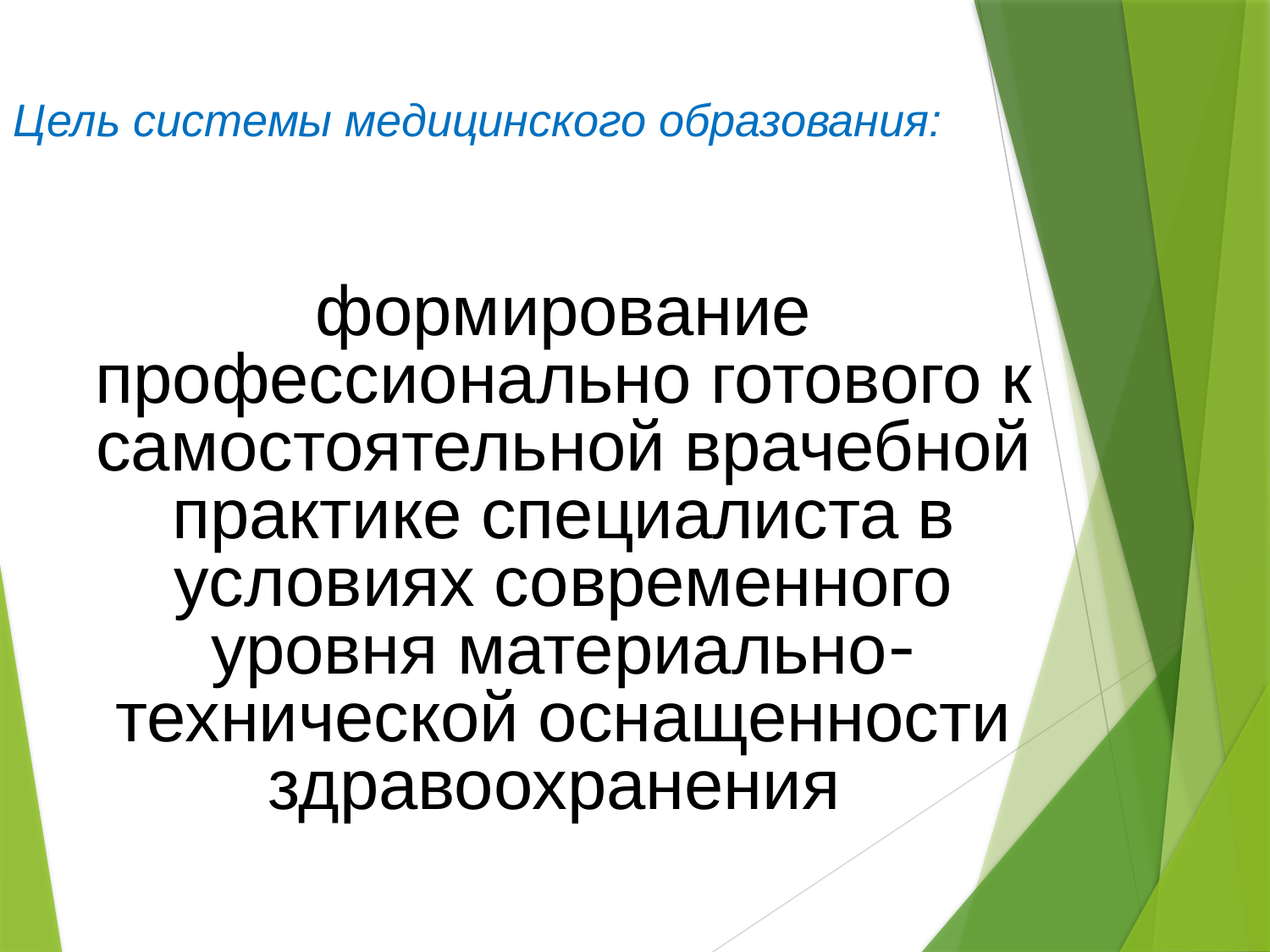

Цель системы медицинского образования:
	формирование профессионально готового к самостоятельной врачебной практике специалиста в условиях современного уровня материально-технической оснащенности здравоохранения